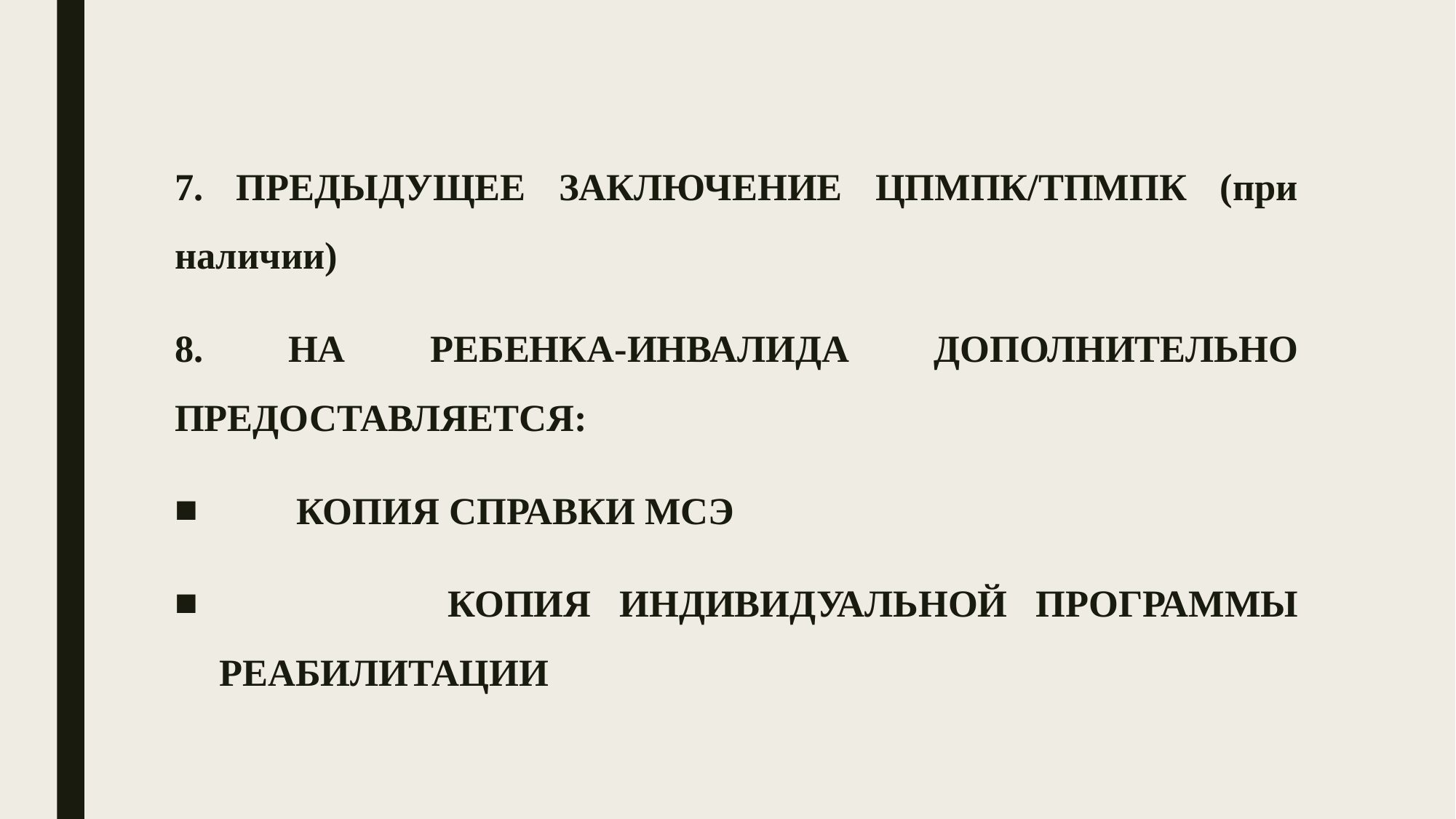

7. ПРЕДЫДУЩЕЕ ЗАКЛЮЧЕНИЕ ЦПМПК/ТПМПК (при наличии)
8. НА РЕБЕНКА-ИНВАЛИДА ДОПОЛНИТЕЛЬНО ПРЕДОСТАВЛЯЕТСЯ:
        КОПИЯ СПРАВКИ МСЭ
        КОПИЯ ИНДИВИДУАЛЬНОЙ ПРОГРАММЫ РЕАБИЛИТАЦИИ